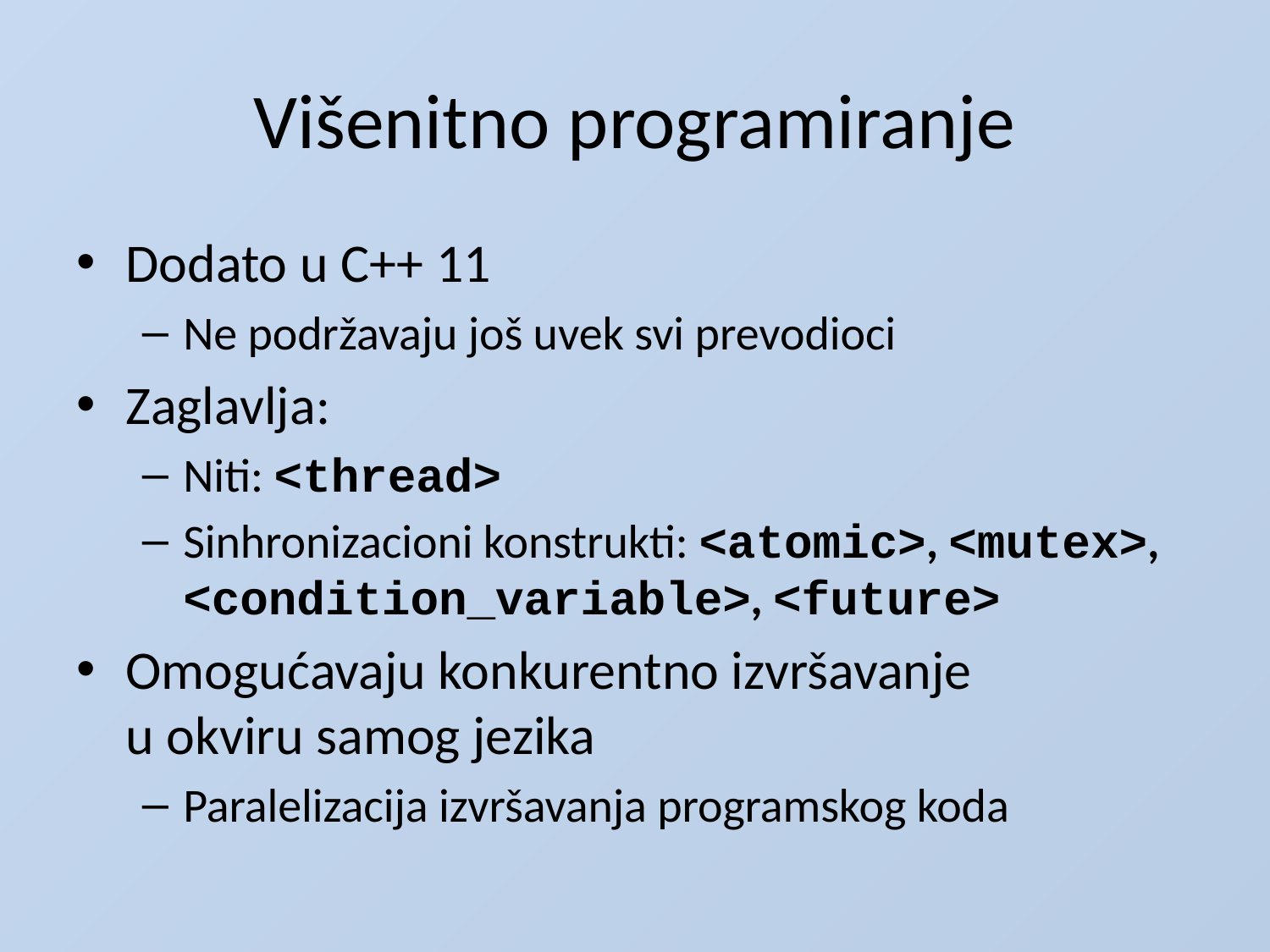

# Višenitno programiranje
Dodato u C++ 11
Ne podržavaju još uvek svi prevodioci
Zaglavlja:
Niti: <thread>
Sinhronizacioni konstrukti: <atomic>, <mutex>, <condition_variable>, <future>
Omogućavaju konkurentno izvršavanje
u okviru samog jezika
Paralelizacija izvršavanja programskog koda